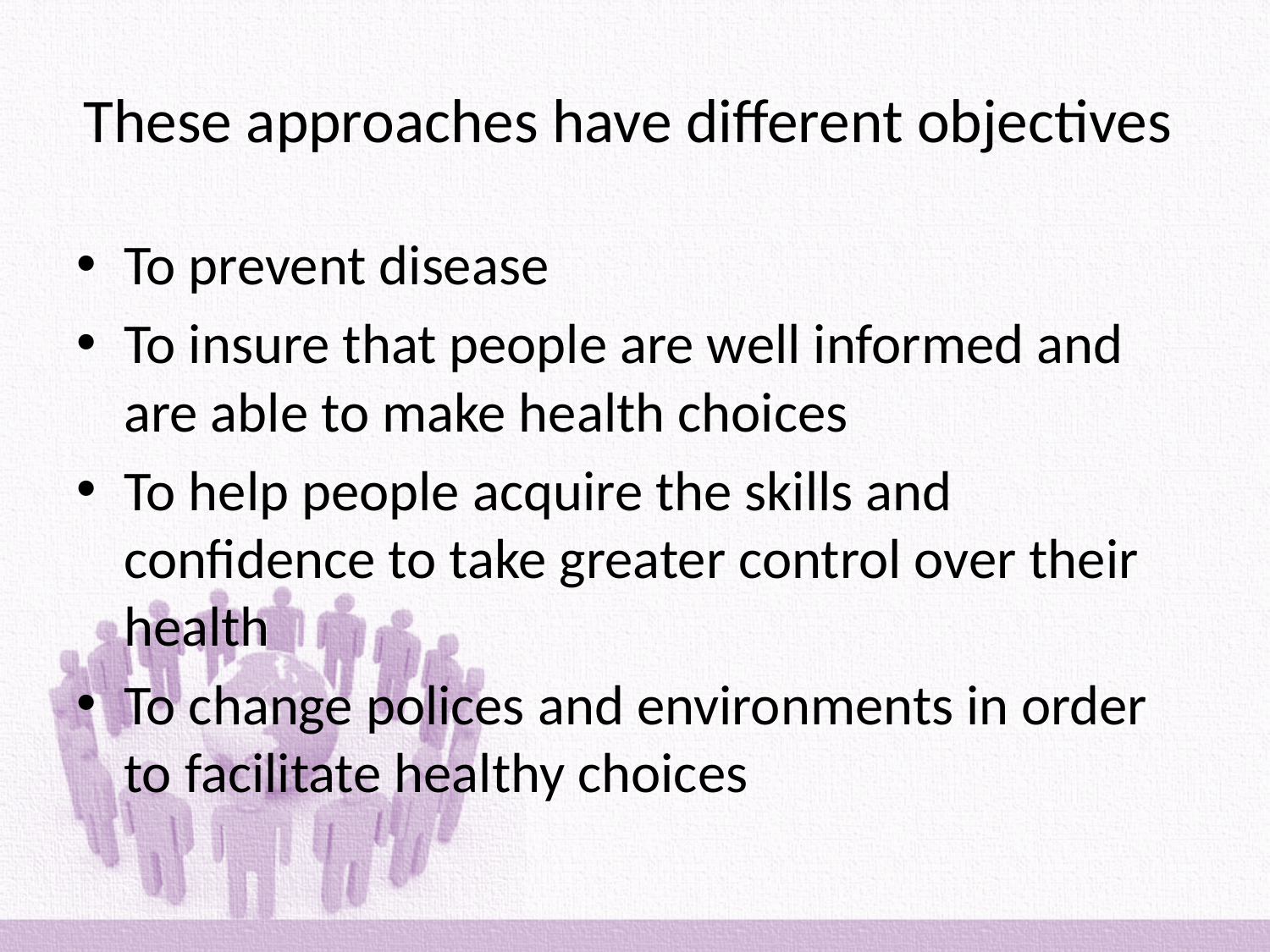

# These approaches have different objectives
To prevent disease
To insure that people are well informed and are able to make health choices
To help people acquire the skills and confidence to take greater control over their health
To change polices and environments in order to facilitate healthy choices